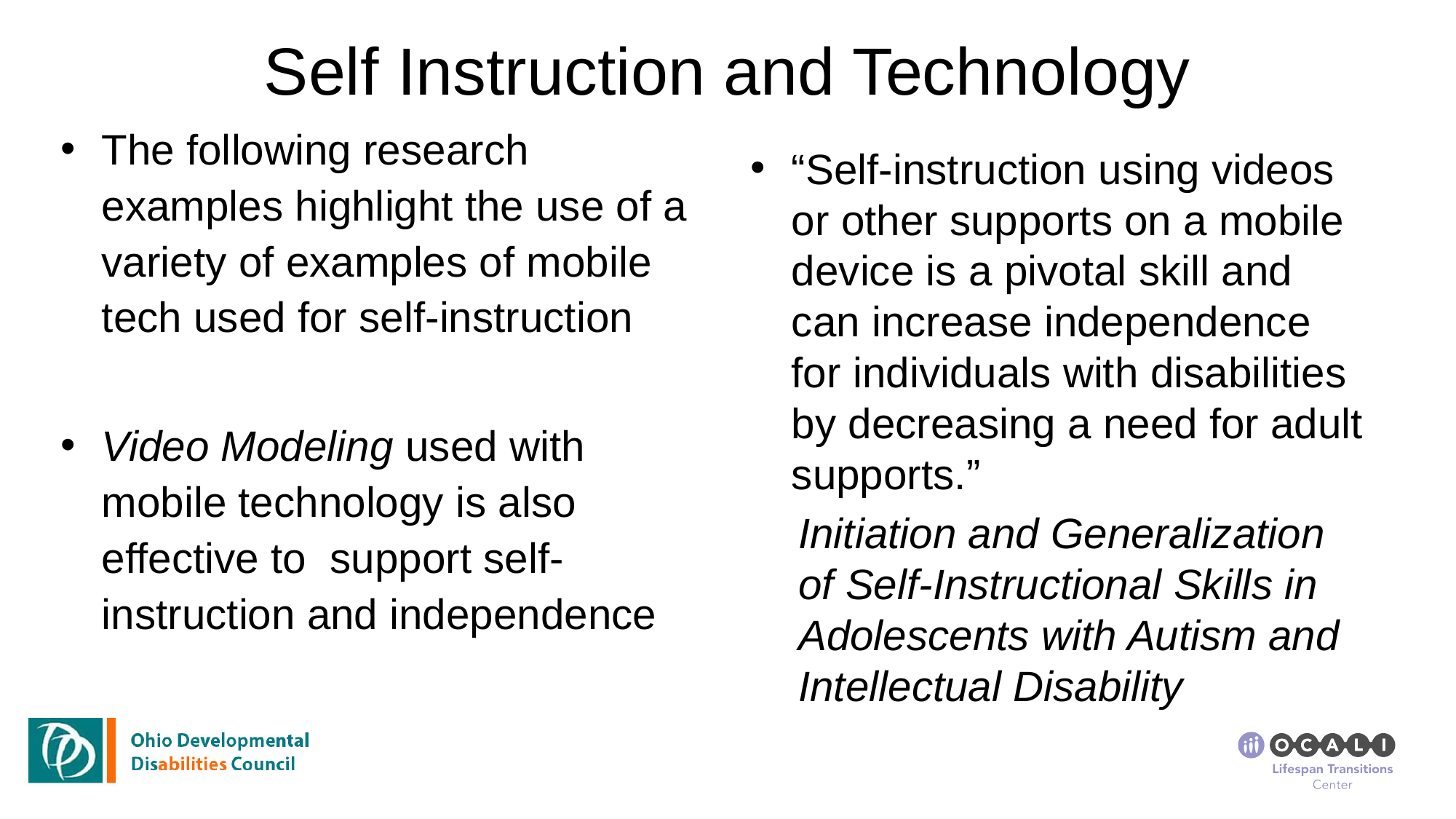

# Self Instruction and Technology
The following research examples highlight the use of a variety of examples of mobile tech used for self-instruction

Video Modeling used with mobile technology is also effective to  support self-instruction and independence
“Self-instruction using videos or other supports on a mobile device is a pivotal skill and can increase independence for individuals with disabilities by decreasing a need for adult supports.”
Initiation and Generalization of Self-Instructional Skills in Adolescents with Autism and Intellectual Disability